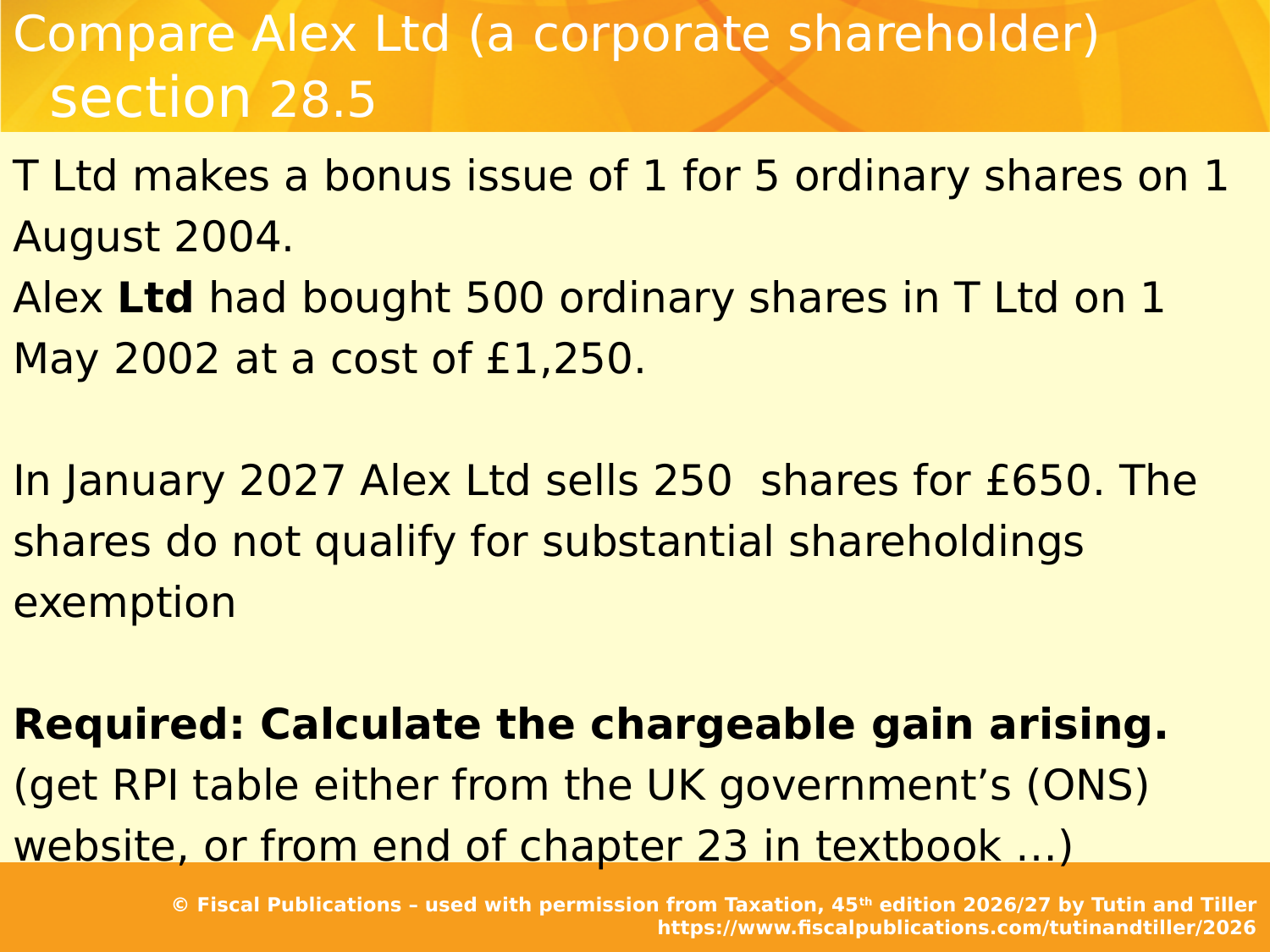

# Compare Alex Ltd (a corporate shareholder) section 28.5
T Ltd makes a bonus issue of 1 for 5 ordinary shares on 1 August 2004.
Alex Ltd had bought 500 ordinary shares in T Ltd on 1 May 2002 at a cost of £1,250.

In January 2027 Alex Ltd sells 250  shares for £650. The shares do not qualify for substantial shareholdings exemption

Required: Calculate the chargeable gain arising.
(get RPI table either from the UK government’s (ONS) website, or from end of chapter 23 in textbook …)